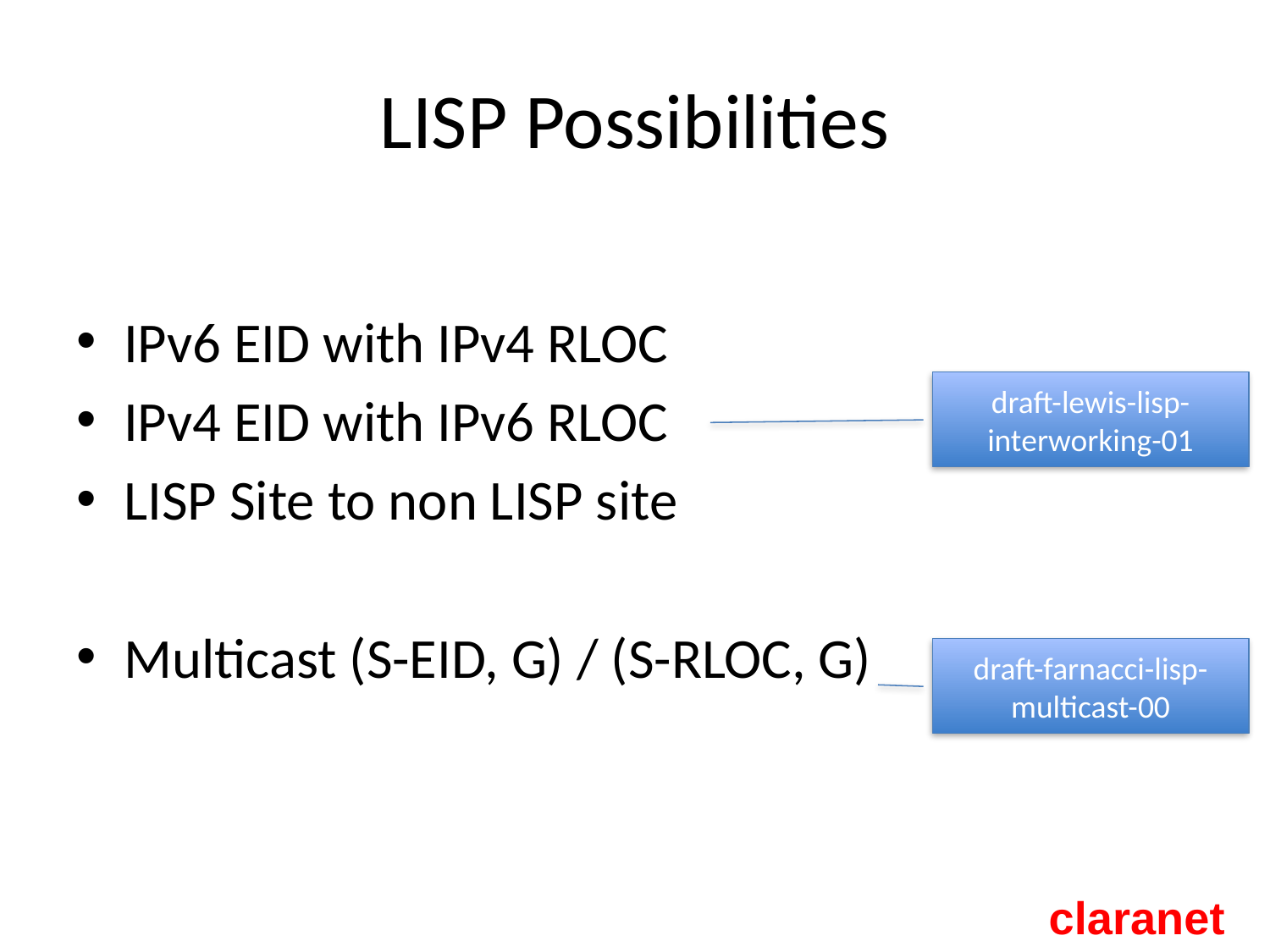

# LISP Possibilities
IPv6 EID with IPv4 RLOC
IPv4 EID with IPv6 RLOC
LISP Site to non LISP site

Multicast (S-EID, G) / (S-RLOC, G)

draft-lewis-lisp-interworking-01
draft-farnacci-lisp-multicast-00